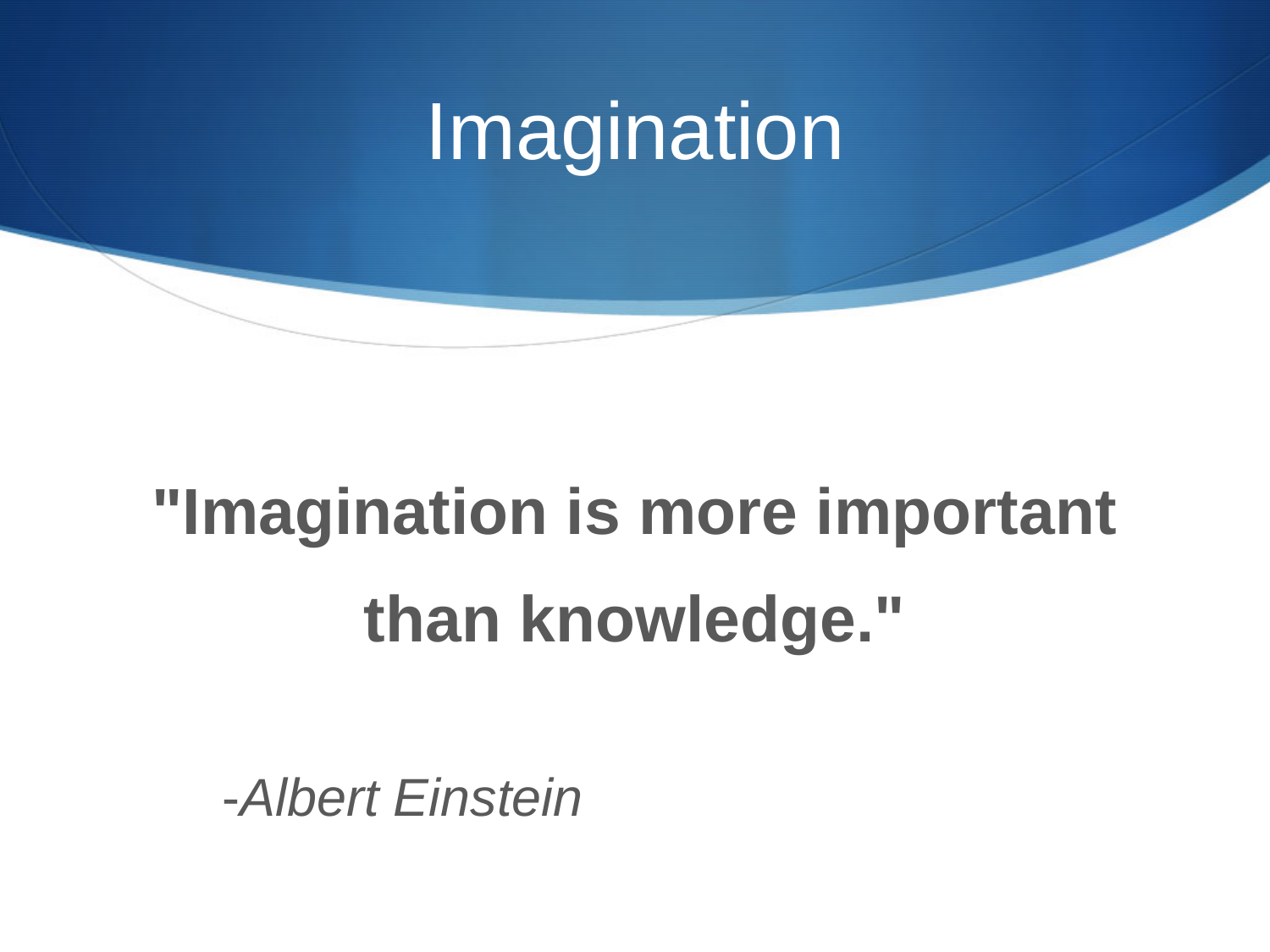

# Imagination
"Imagination is more important
than knowledge."
				-Albert Einstein